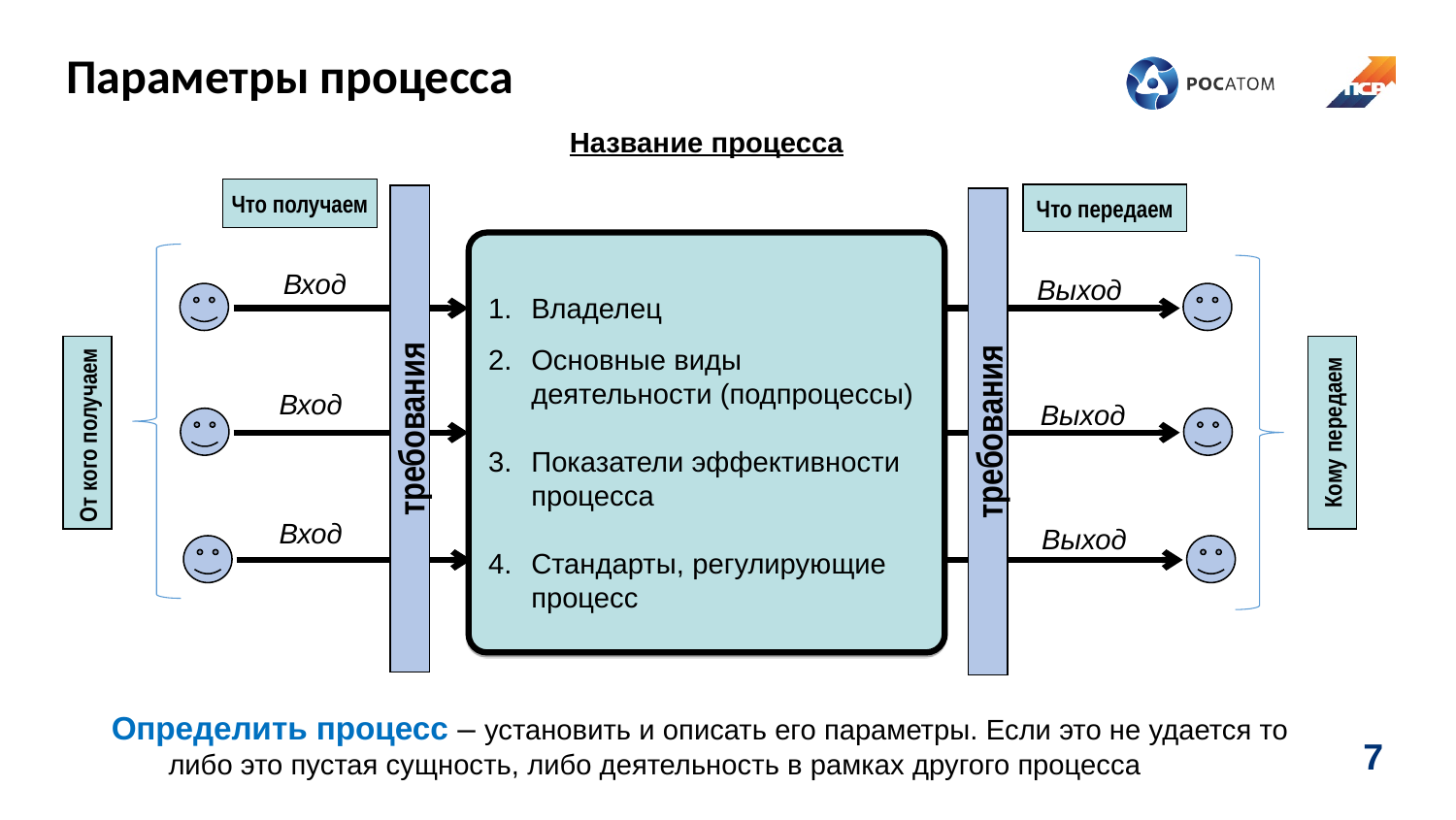

# Параметры процесса
Название процесса
Что получаем
Что передаем

Владелец

Основные виды деятельности (подпроцессы)

Показатели эффективности процесса

Стандарты, регулирующие процесс

Вход
Выход

Вход
Выход
От кого получаем
Кому передаем

требования
требования
Вход
Выход

Определить процесс – установить и описать его параметры. Если это не удается то либо это пустая сущность, либо деятельность в рамках другого процесса
7